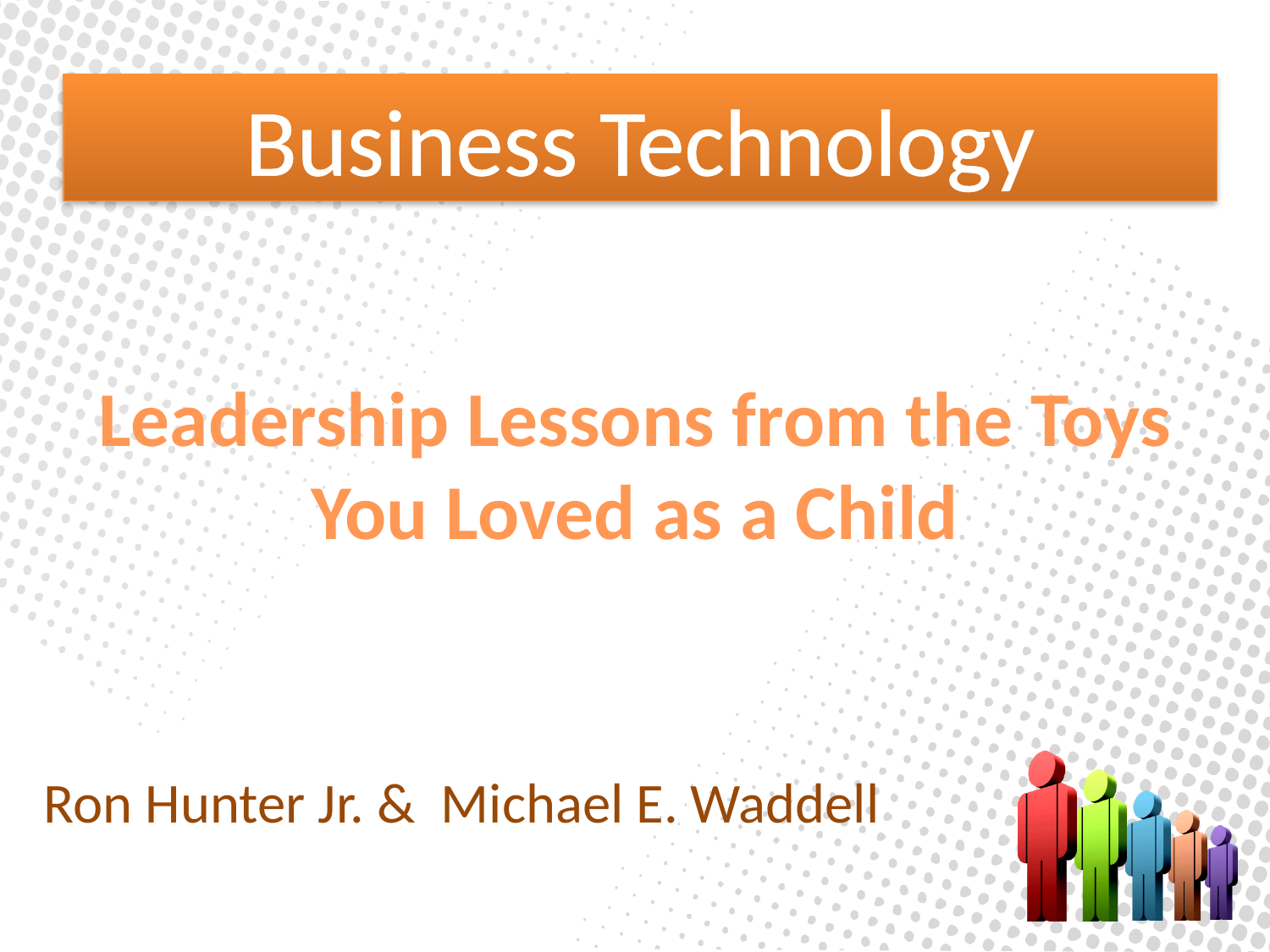

Business Technology
# Leadership Lessons from the Toys You Loved as a Child
Ron Hunter Jr. &  Michael E. Waddell